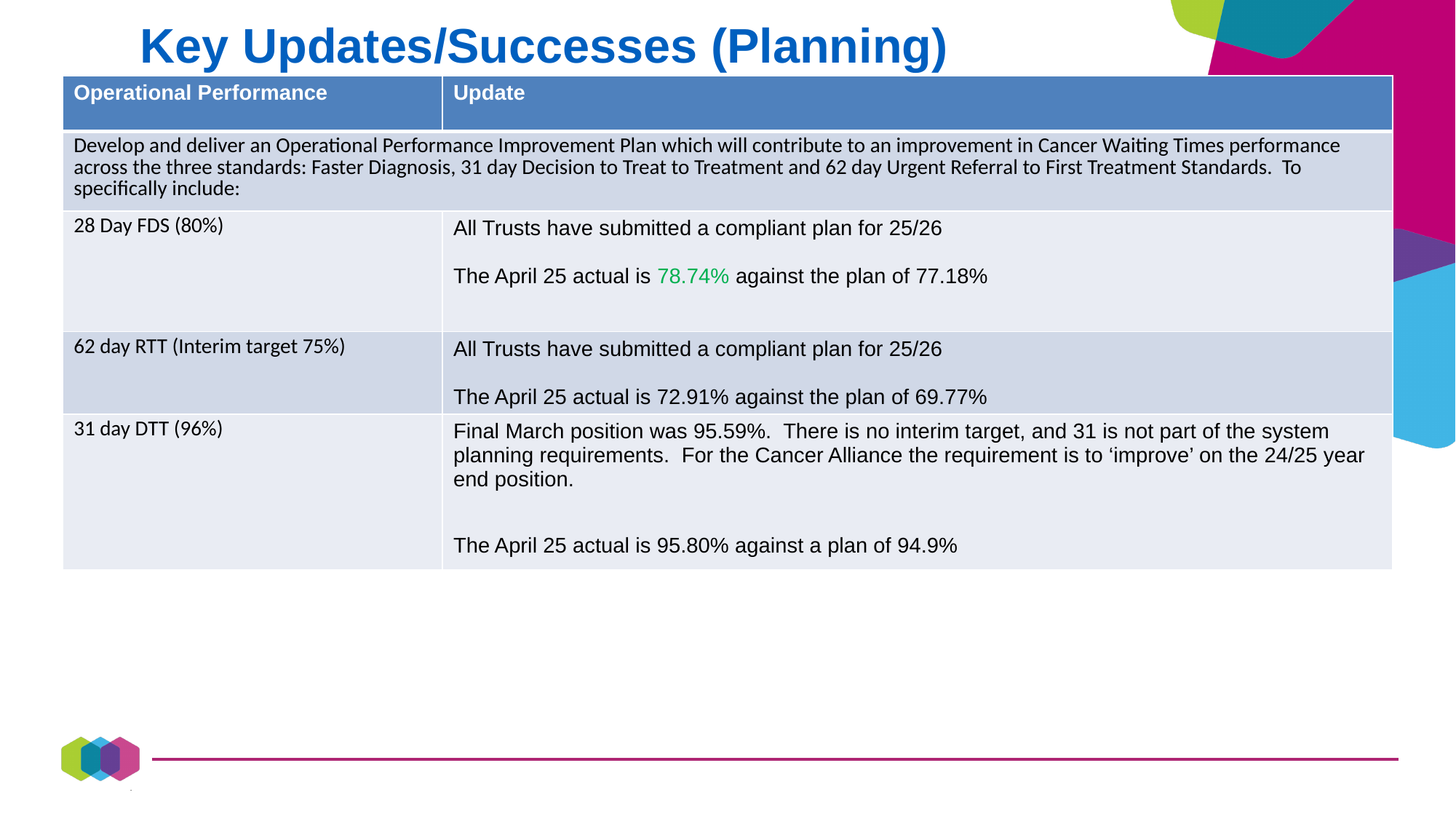

Key Updates/Successes (Planning)
| Operational Performance | Update |
| --- | --- |
| Develop and deliver an Operational Performance Improvement Plan which will contribute to an improvement in Cancer Waiting Times performance across the three standards: Faster Diagnosis, 31 day Decision to Treat to Treatment and 62 day Urgent Referral to First Treatment Standards. To specifically include: |  |
| 28 Day FDS (80%) | All Trusts have submitted a compliant plan for 25/26 The April 25 actual is 78.74% against the plan of 77.18% |
| 62 day RTT (Interim target 75%) | All Trusts have submitted a compliant plan for 25/26 The April 25 actual is 72.91% against the plan of 69.77% |
| 31 day DTT (96%) | Final March position was 95.59%. There is no interim target, and 31 is not part of the system planning requirements. For the Cancer Alliance the requirement is to ‘improve’ on the 24/25 year end position. The April 25 actual is 95.80% against a plan of 94.9% |